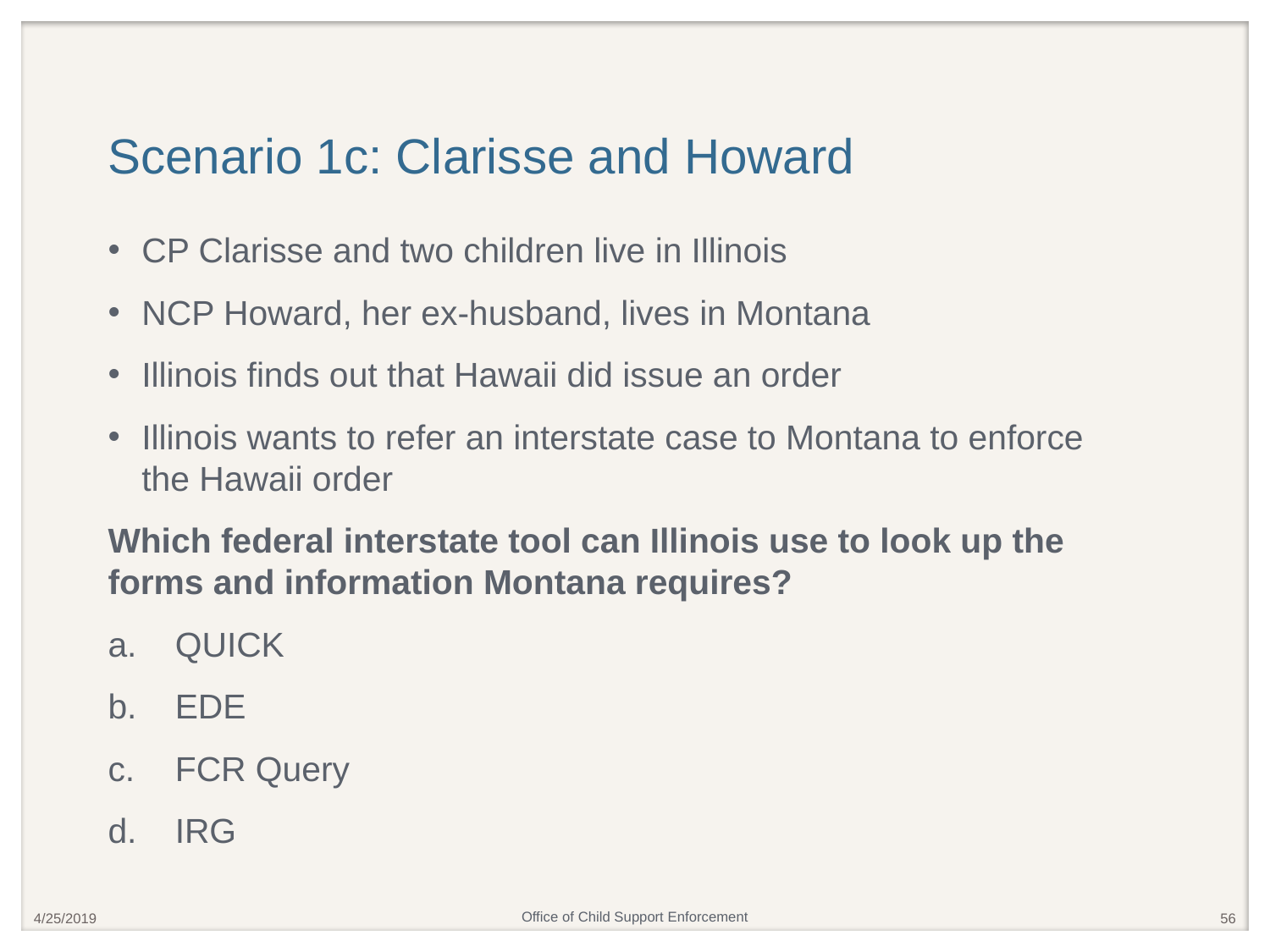

# Scenario 1c: Clarisse and Howard
CP Clarisse and two children live in Illinois
NCP Howard, her ex-husband, lives in Montana
Illinois finds out that Hawaii did issue an order
Illinois wants to refer an interstate case to Montana to enforce the Hawaii order
Which federal interstate tool can Illinois use to look up the forms and information Montana requires?
QUICK
EDE
FCR Query
IRG

4/25/2019
56